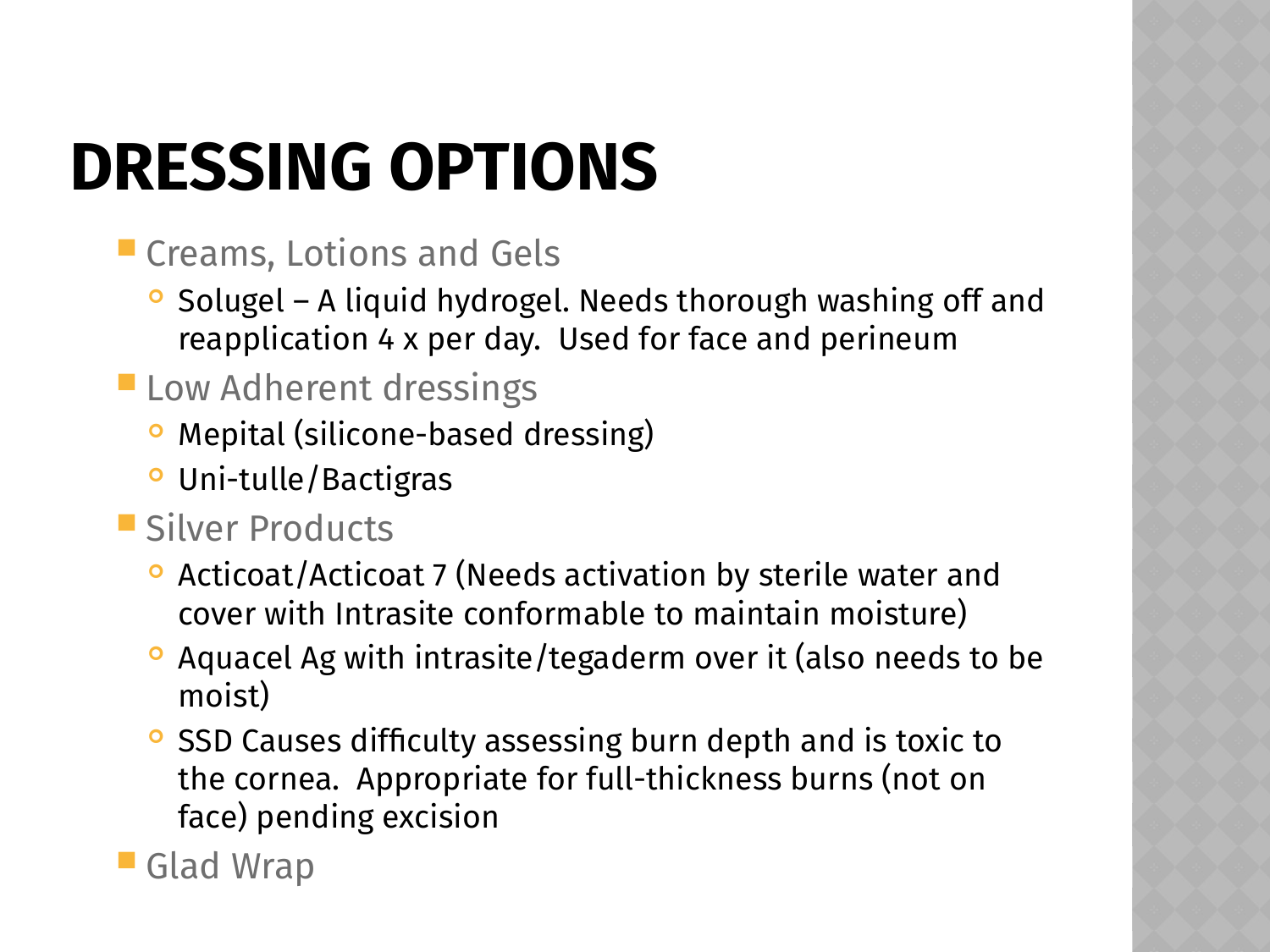

# Dressing options
Creams, Lotions and Gels
Solugel – A liquid hydrogel. Needs thorough washing off and reapplication 4 x per day.  Used for face and perineum
Low Adherent dressings
Mepital (silicone-based dressing)
Uni-tulle/Bactigras
Silver Products
Acticoat/Acticoat 7 (Needs activation by sterile water and cover with Intrasite conformable to maintain moisture)
Aquacel Ag with intrasite/tegaderm over it (also needs to be moist)
SSD Causes difficulty assessing burn depth and is toxic to the cornea.  Appropriate for full-thickness burns (not on face) pending excision
Glad Wrap